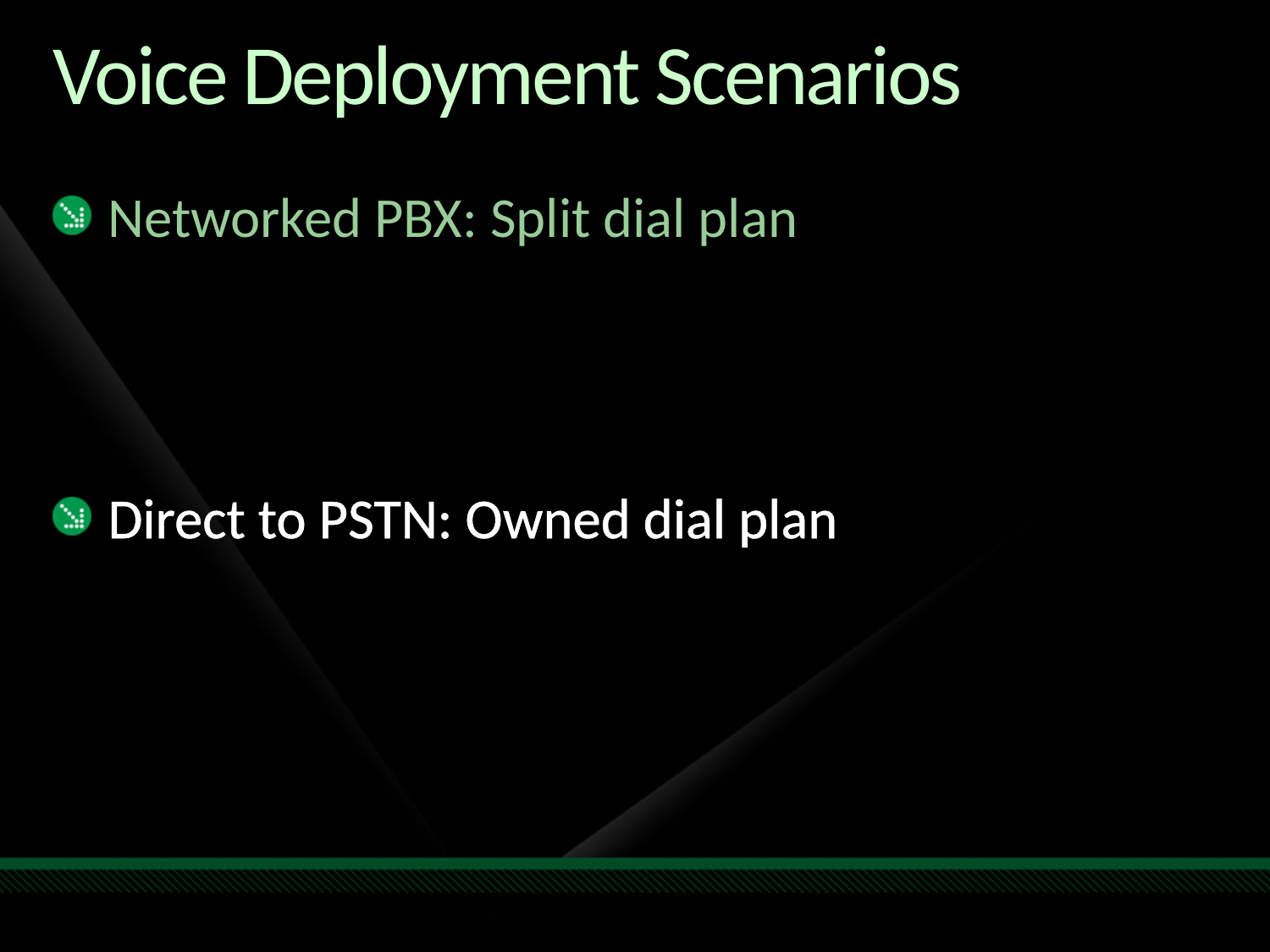

# Voice Deployment Scenarios
Networked PBX: Split dial plan

Direct to PSTN: Owned dial plan